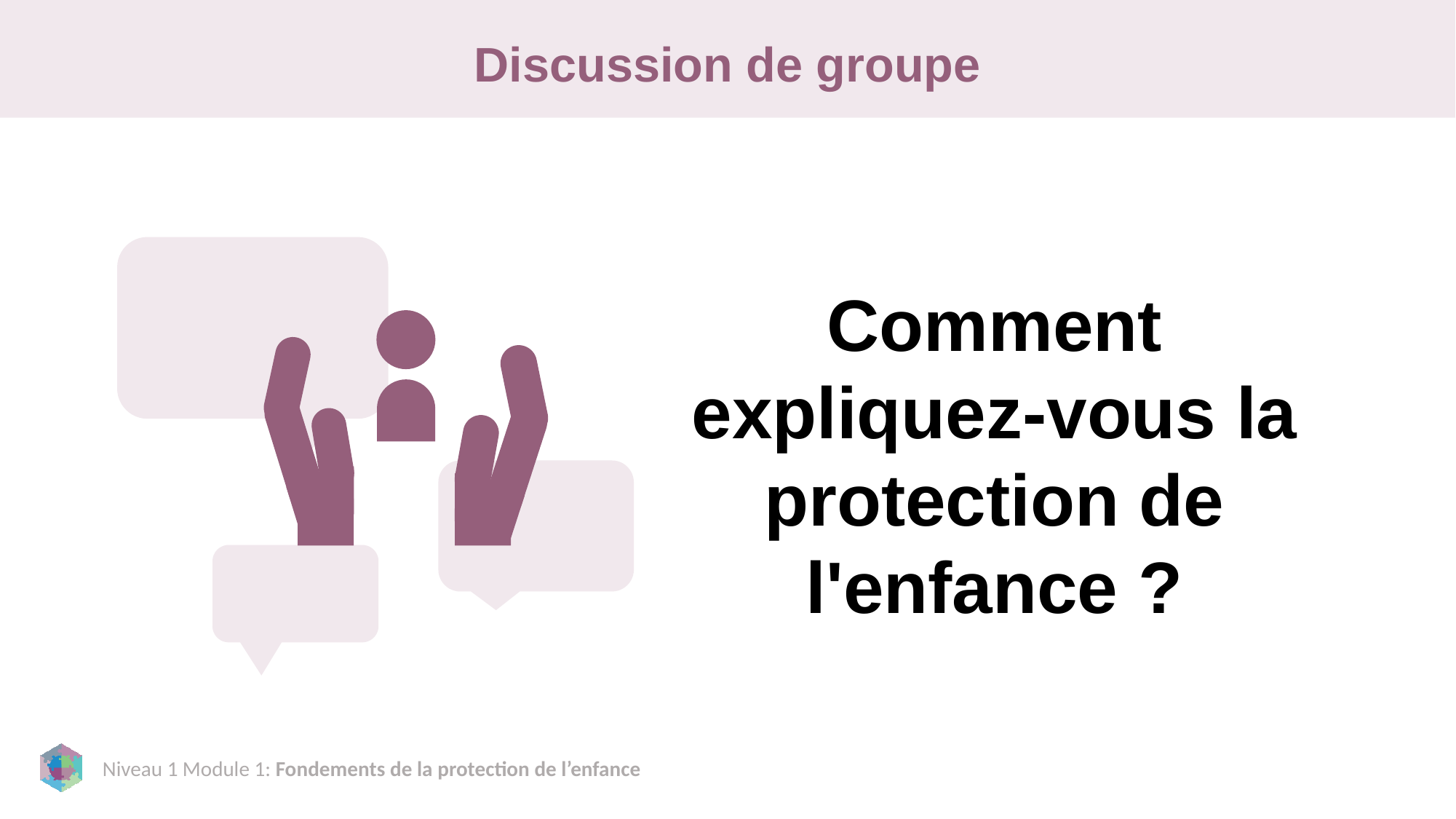

# Discussion de groupe

Comment expliquez-vous la protection de l'enfance ?